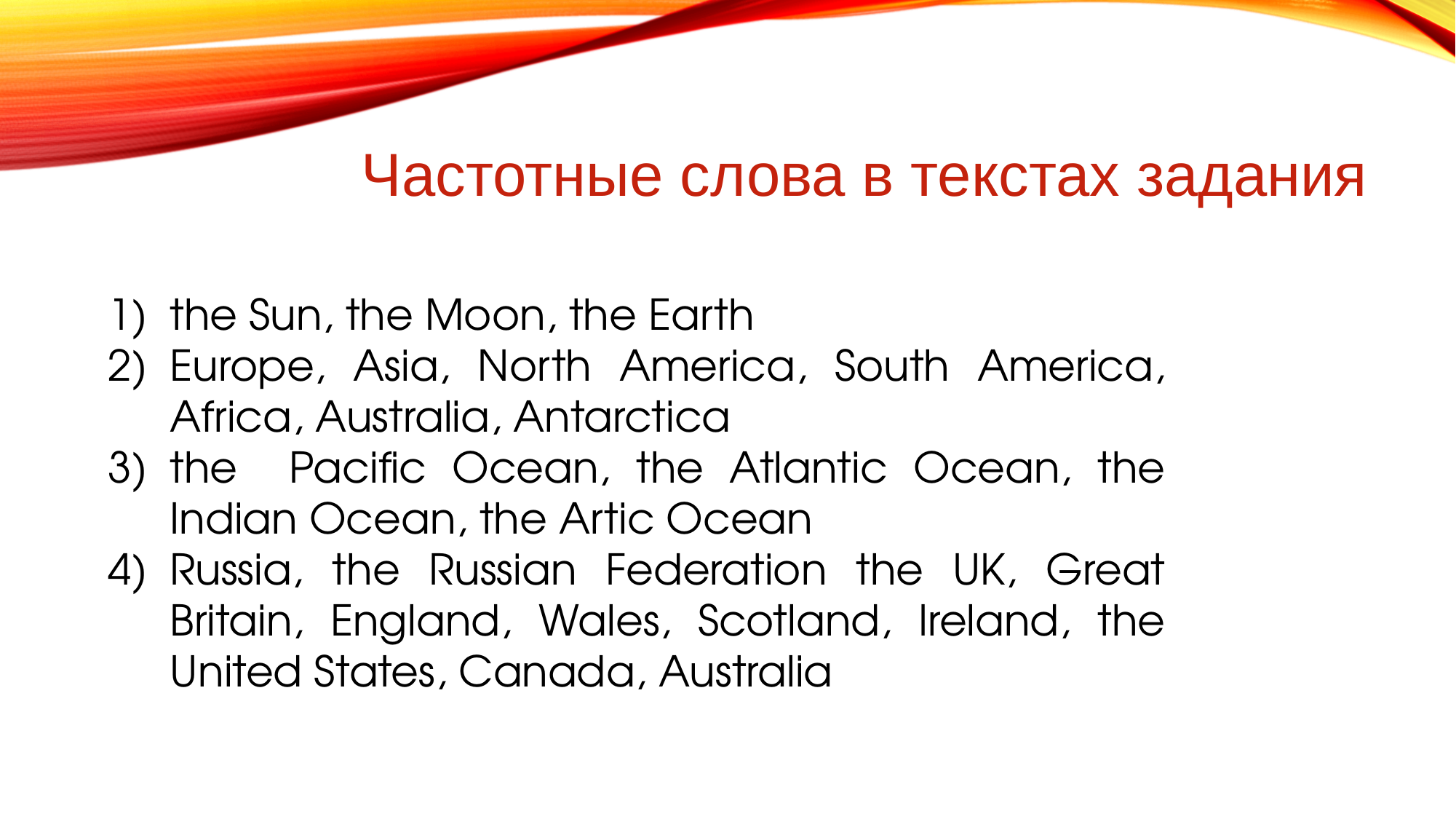

Частотные слова в текстах задания
the Sun, the Moon, the Earth
Europe, Asia, North America, South America, Africa, Australia, Antarctica
the  Pacific Ocean, the Atlantic Ocean, the Indian Ocean, the Artic Ocean
Russia, the Russian Federation the UK, Great Britain, England, Wales, Scotland, Ireland, the United States, Canada, Australia